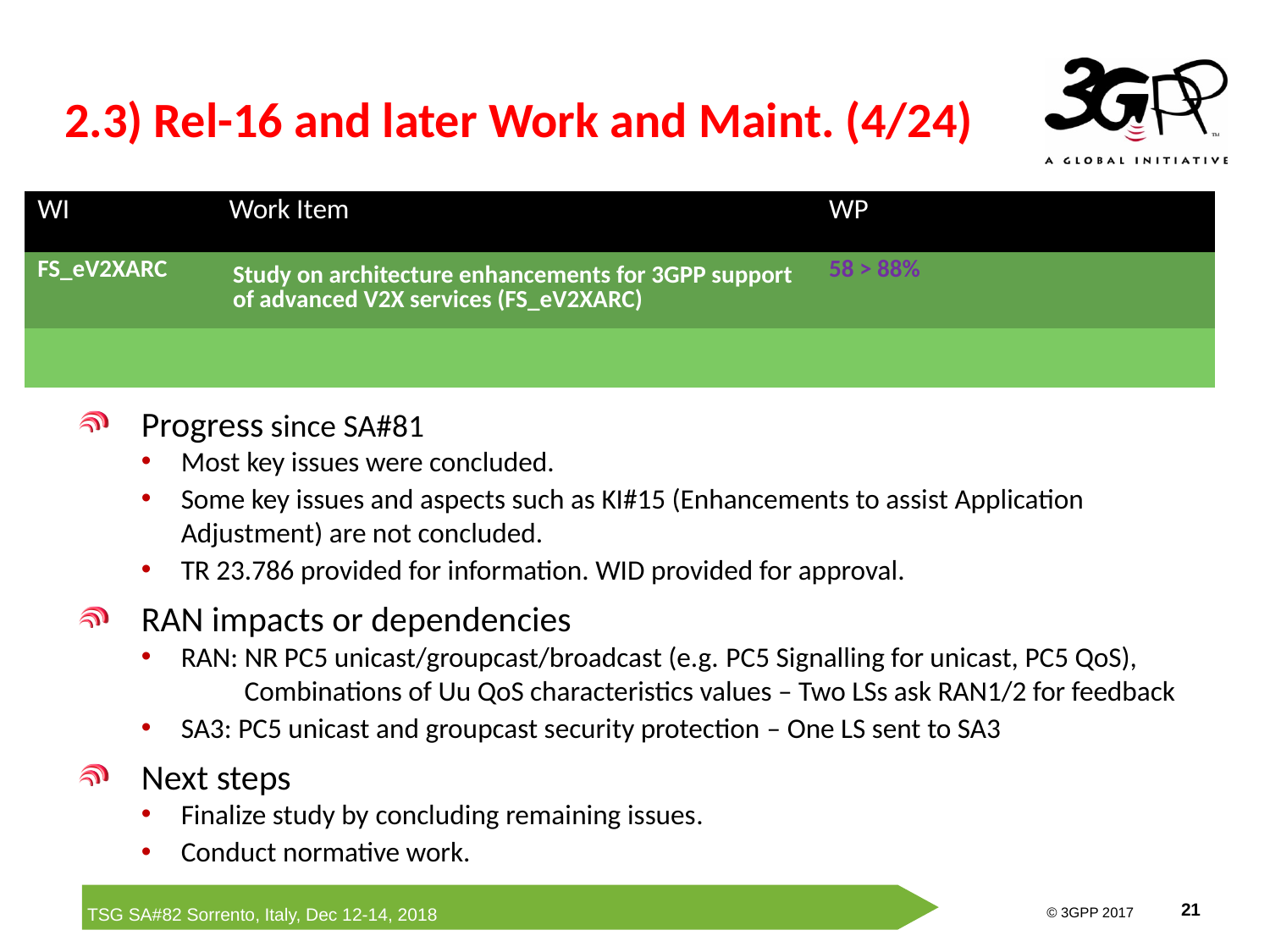

# 2.3) Rel-16 and later Work and Maint. (4/24)
| WI | Work Item | WP |  |  |
| --- | --- | --- | --- | --- |
| FS\_eV2XARC | Study on architecture enhancements for 3GPP support of advanced V2X services (FS\_eV2XARC) | 58 > 88% |  |  |
|  |  |  |  |  |
Progress since SA#81
Most key issues were concluded.
Some key issues and aspects such as KI#15 (Enhancements to assist Application Adjustment) are not concluded.
TR 23.786 provided for information. WID provided for approval.
RAN impacts or dependencies
RAN: NR PC5 unicast/groupcast/broadcast (e.g. PC5 Signalling for unicast, PC5 QoS),
          Combinations of Uu QoS characteristics values – Two LSs ask RAN1/2 for feedback
SA3: PC5 unicast and groupcast security protection – One LS sent to SA3
Next steps
Finalize study by concluding remaining issues.
Conduct normative work.